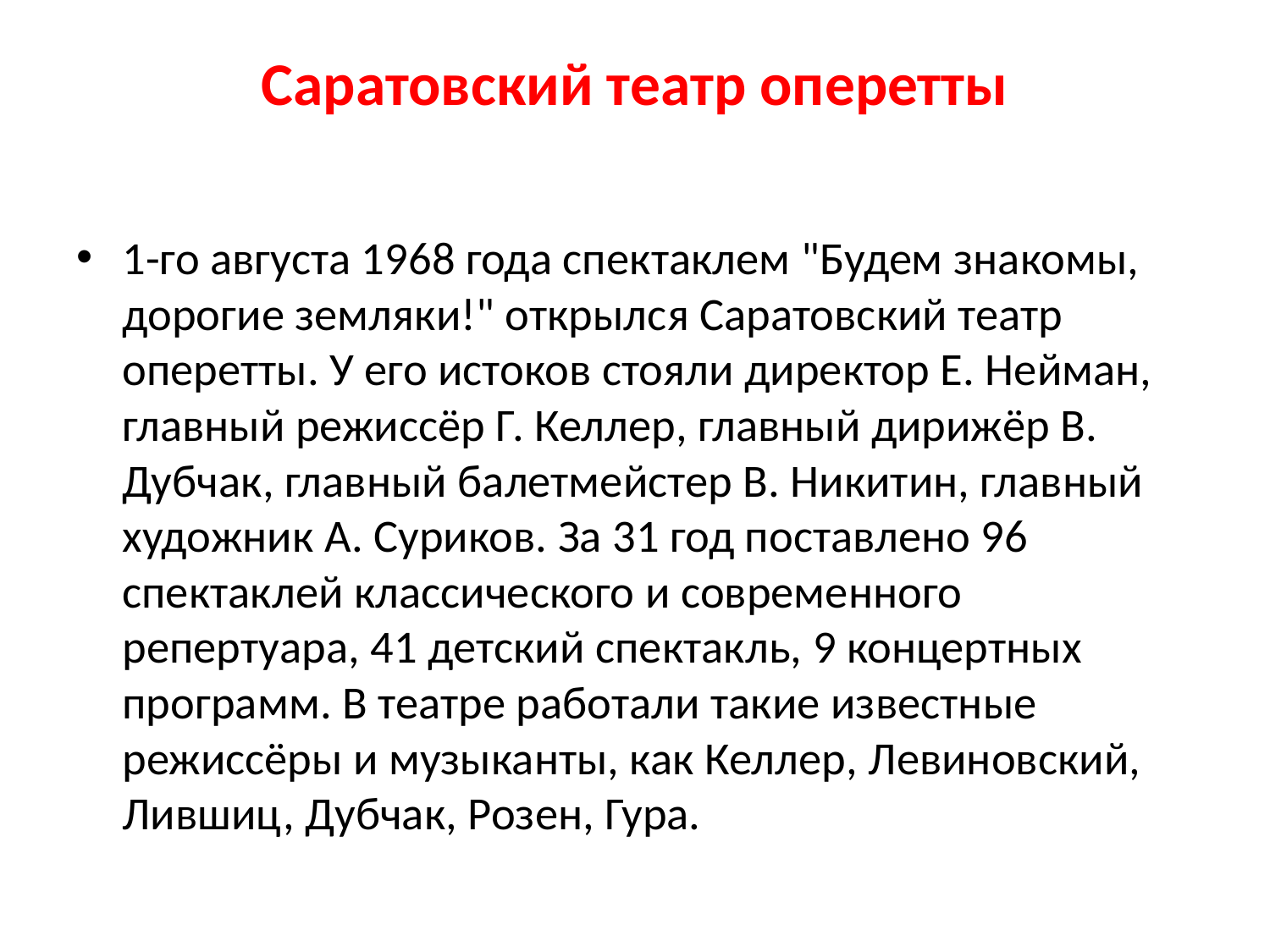

# Саратовский театр оперетты
1-го августа 1968 года спектаклем "Будем знакомы, дорогие земляки!" открылся Саратовский театр оперетты. У его истоков стояли директор Е. Нейман, главный режиссёр Г. Келлер, главный дирижёр В. Дубчак, главный балетмейстер В. Никитин, главный художник А. Суриков. За 31 год поставлено 96 спектаклей классического и современного репертуара, 41 детский спектакль, 9 концертных программ. В театре работали такие известные режиссёры и музыканты, как Келлер, Левиновский, Лившиц, Дубчак, Розен, Гура.